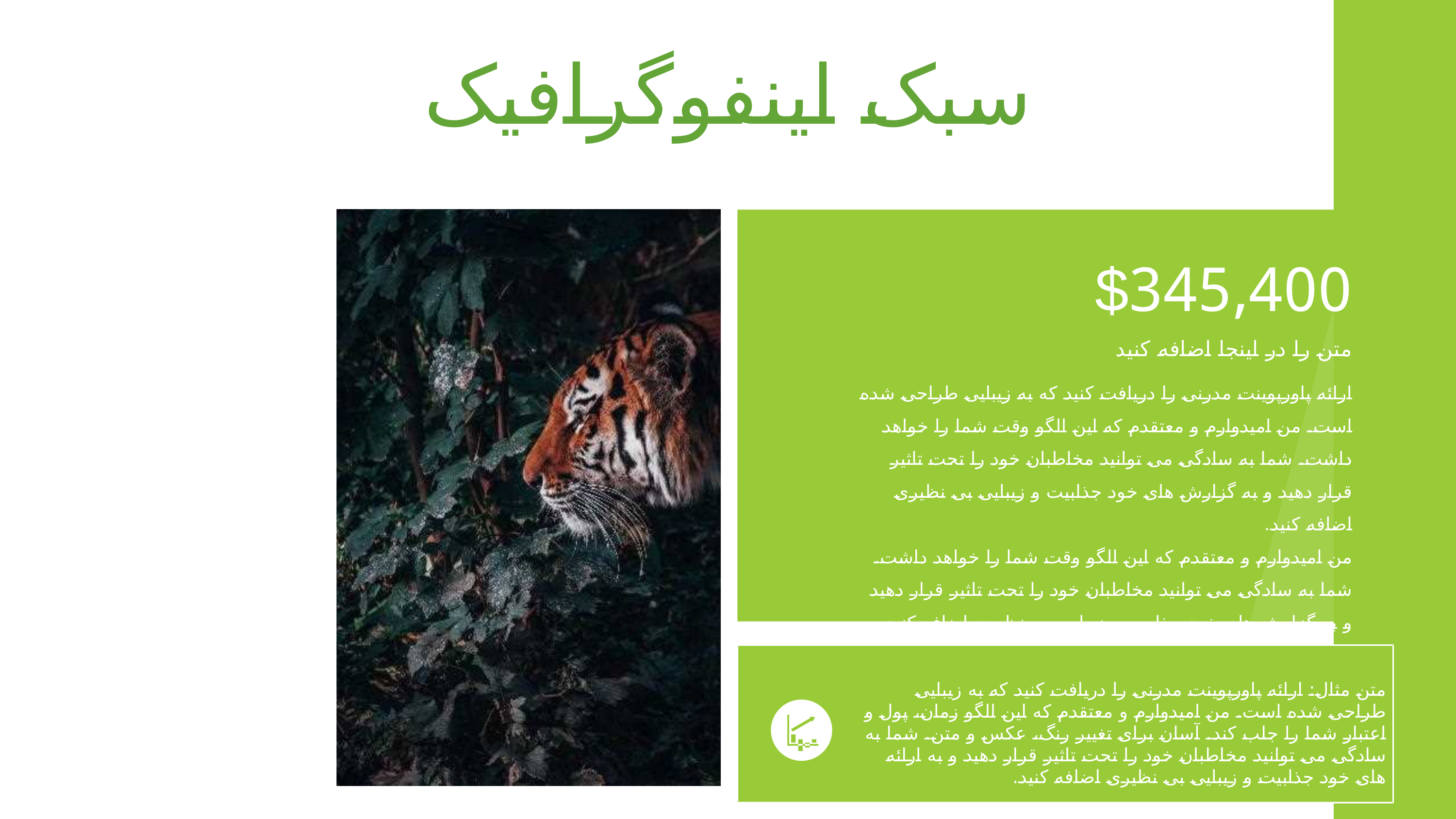

سبک اینفوگرافیک

$345,400
متن را در اینجا اضافه کنید
ارائه پاورپوینت مدرنی را دریافت کنید که به زیبایی طراحی شده است. من امیدوارم و معتقدم که این الگو وقت شما را خواهد داشت. شما به سادگی می توانید مخاطبان خود را تحت تاثیر قرار دهید و به گزارش های خود جذابیت و زیبایی بی نظیری اضافه کنید.
من امیدوارم و معتقدم که این الگو وقت شما را خواهد داشت. شما به سادگی می توانید مخاطبان خود را تحت تاثیر قرار دهید و به گزارش های خود جذابیت و زیبایی بی نظیری اضافه کنید.

متن مثال: ارائه پاورپوینت مدرنی را دریافت کنید که به زیبایی طراحی شده است. من امیدوارم و معتقدم که این الگو زمان، پول و اعتبار شما را جلب کند. آسان برای تغییر رنگ، عکس و متن. شما به سادگی می توانید مخاطبان خود را تحت تاثیر قرار دهید و به ارائه های خود جذابیت و زیبایی بی نظیری اضافه کنید.